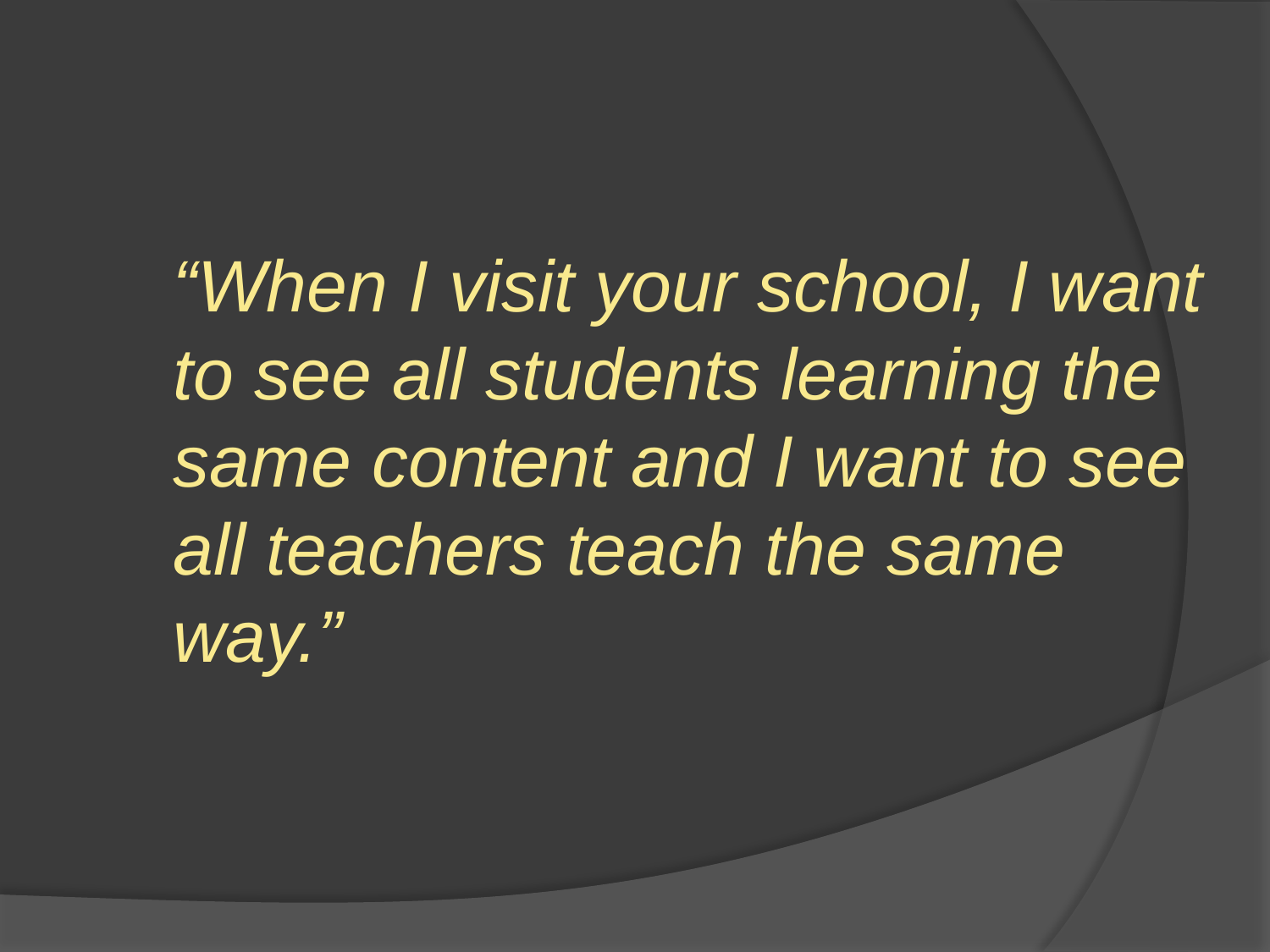

“When I visit your school, I want to see all students learning the same content and I want to see all teachers teach the same way.”